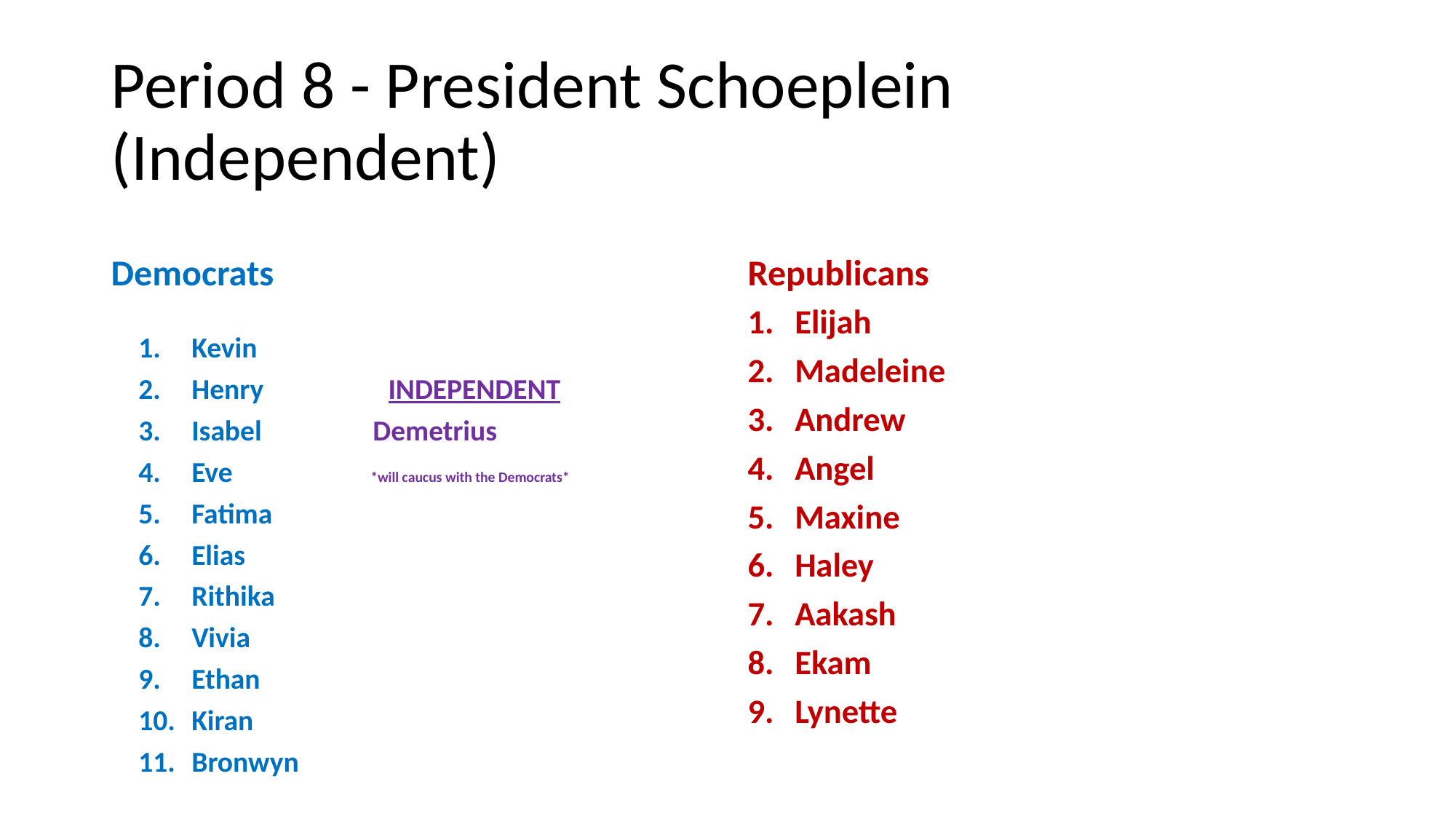

# Period 8 - President Schoeplein (Independent)
Democrats
Republicans
Elijah
Madeleine
Andrew
Angel
Maxine
Haley
Aakash
Ekam
Lynette

Kevin
Henry                   INDEPENDENT
Isabel 	     Demetrius
Eve	                *will caucus with the Democrats*
Fatima
Elias
Rithika
Vivia
Ethan
Kiran
Bronwyn